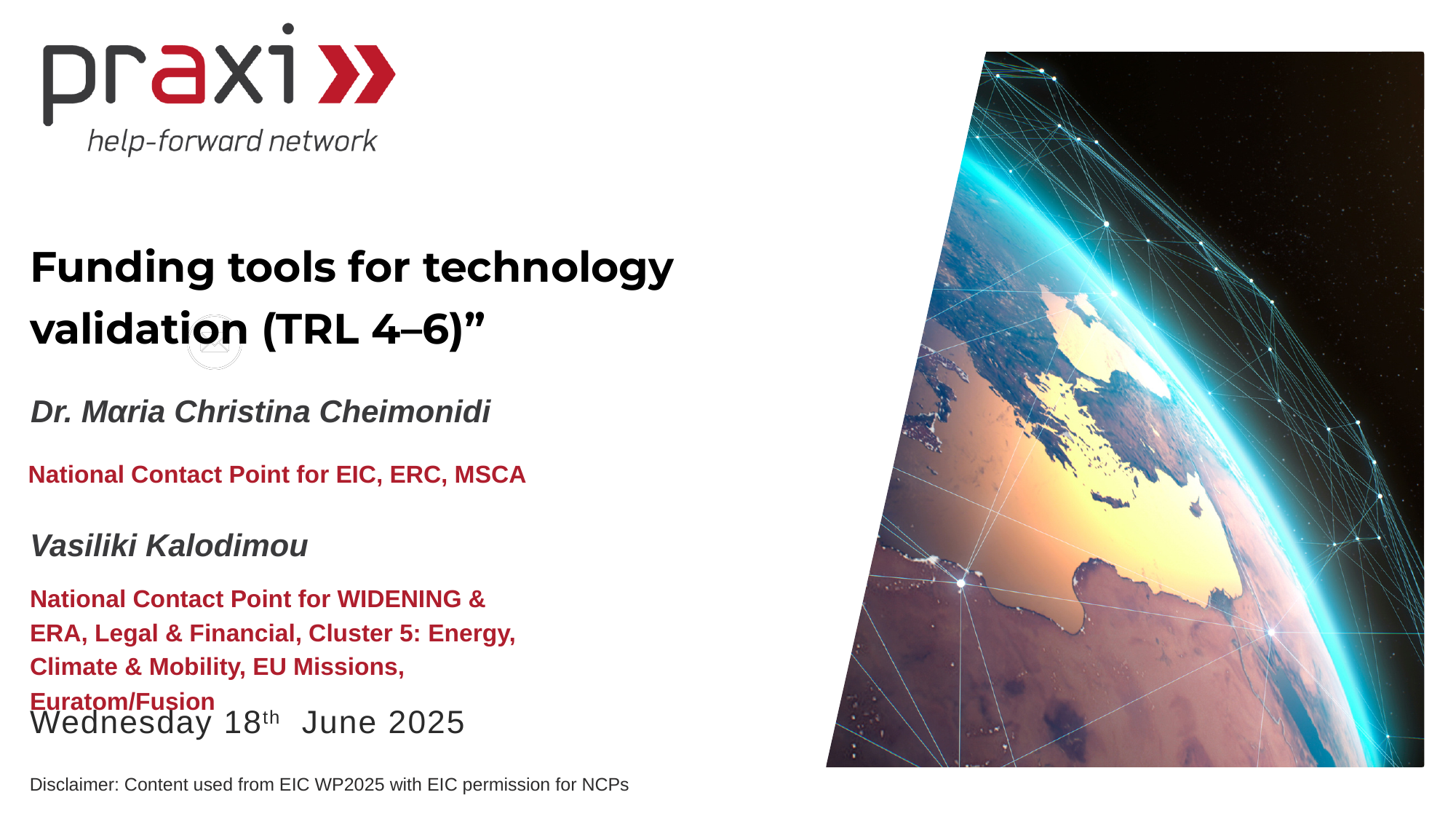

Funding tools for technology validation (TRL 4–6)”

Dr. Μαria Christina Cheimonidi
 National Contact Point for EIC, ERC, MSCA
Vasiliki Kalodimou
National Contact Point for WIDENING & ERA, Legal & Financial, Cluster 5: Energy, Climate & Mobility, EU Missions, Euratom/Fusion

Wednesday 18th  June 2025
Disclaimer: Content used from EIC WP2025 with EIC permission for NCPs